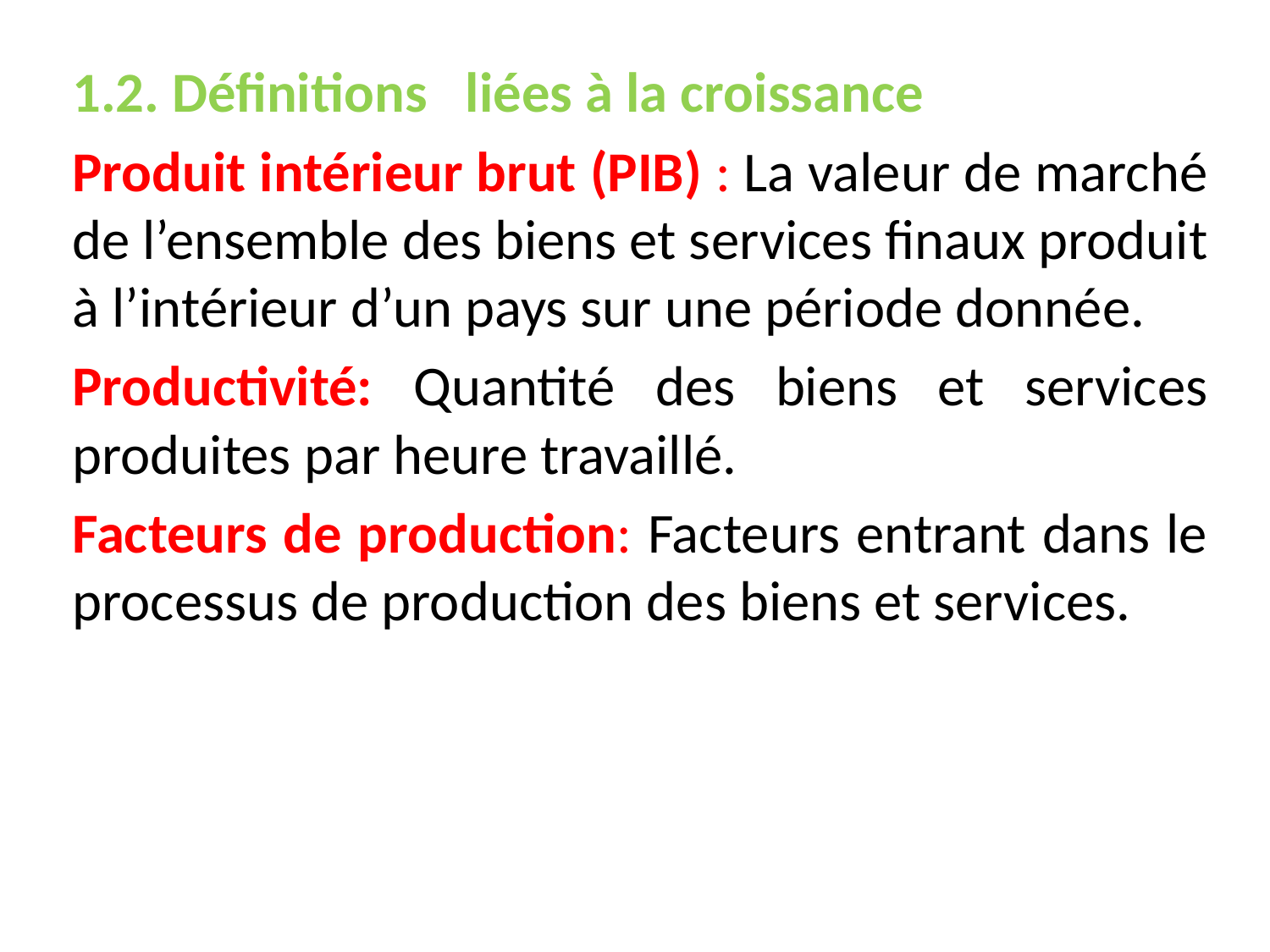

1.2. Définitions   liées à la croissance
Produit intérieur brut (PIB) : La valeur de marché de l’ensemble des biens et services finaux produit à l’intérieur d’un pays sur une période donnée.
Productivité: Quantité des biens et services produites par heure travaillé.
Facteurs de production: Facteurs entrant dans le processus de production des biens et services.